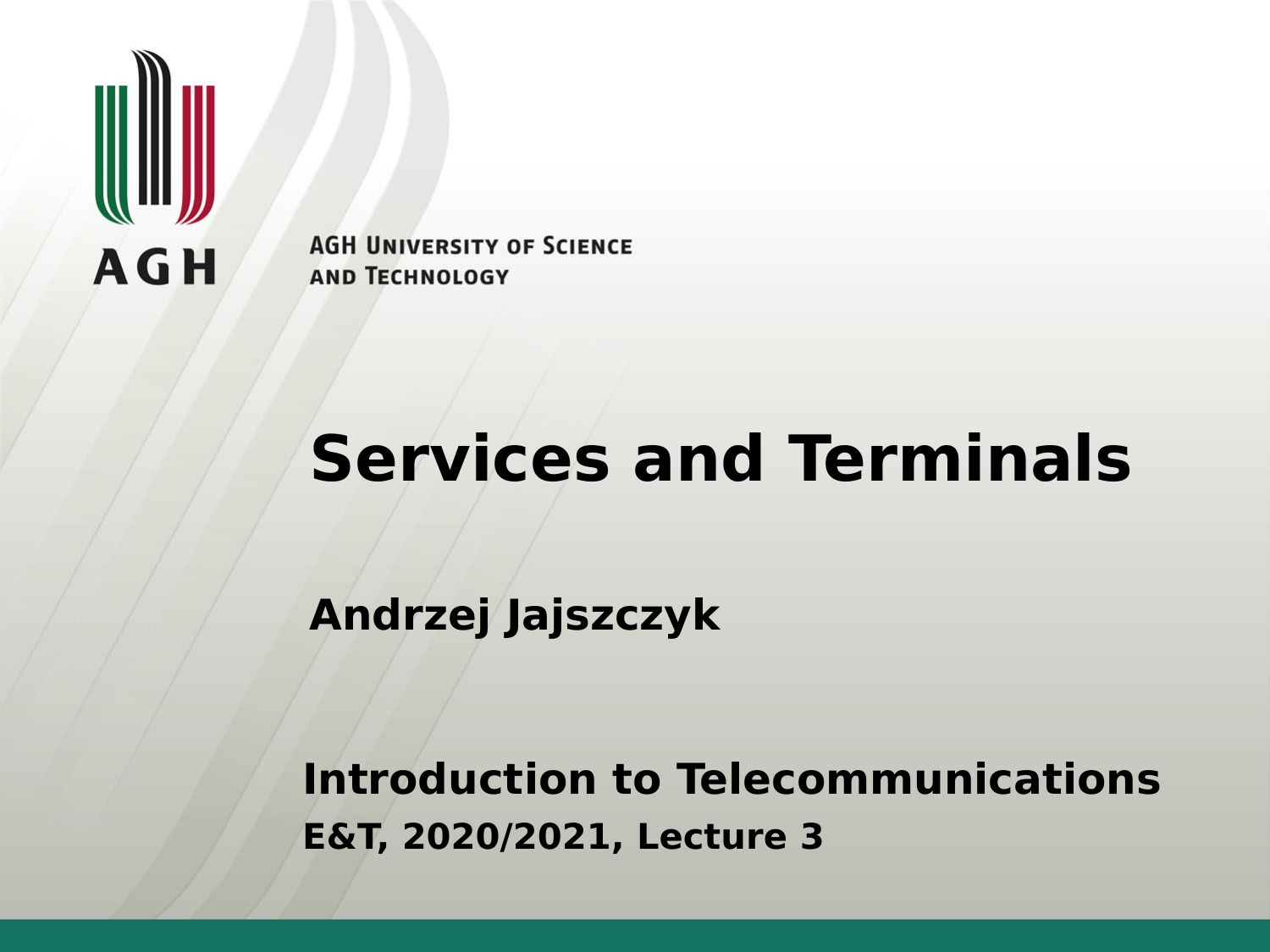

# Services and Terminals
Andrzej Jajszczyk
Introduction to Telecommunications
E&T, 2020/2021, Lecture 3